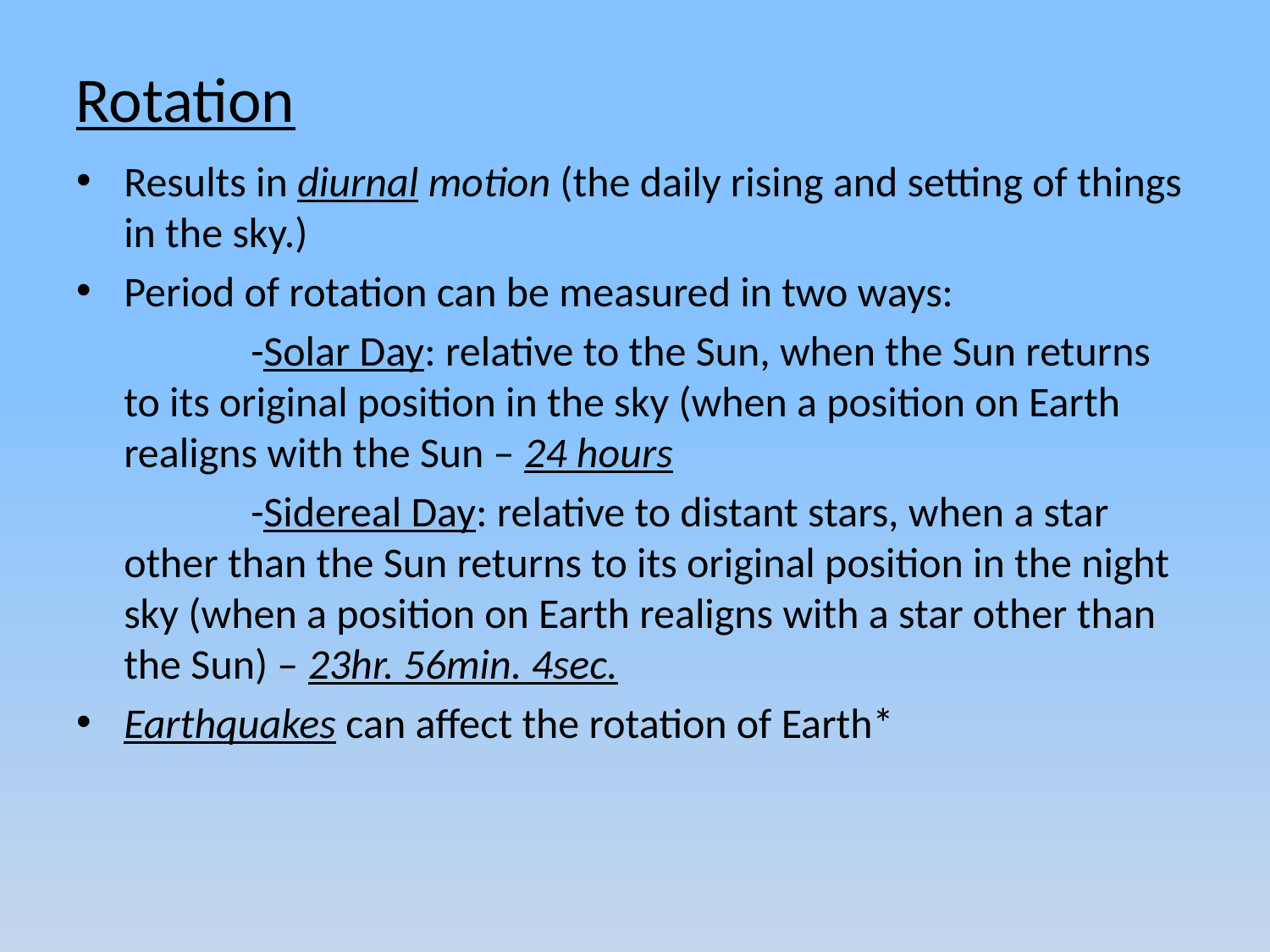

Rotation
Results in diurnal motion (the daily rising and setting of things in the sky.)
Period of rotation can be measured in two ways:
		-Solar Day: relative to the Sun, when the Sun returns to its original position in the sky (when a position on Earth realigns with the Sun – 24 hours
    		-Sidereal Day: relative to distant stars, when a star other than the Sun returns to its original position in the night sky (when a position on Earth realigns with a star other than the Sun) – 23hr. 56min. 4sec.
Earthquakes can affect the rotation of Earth*